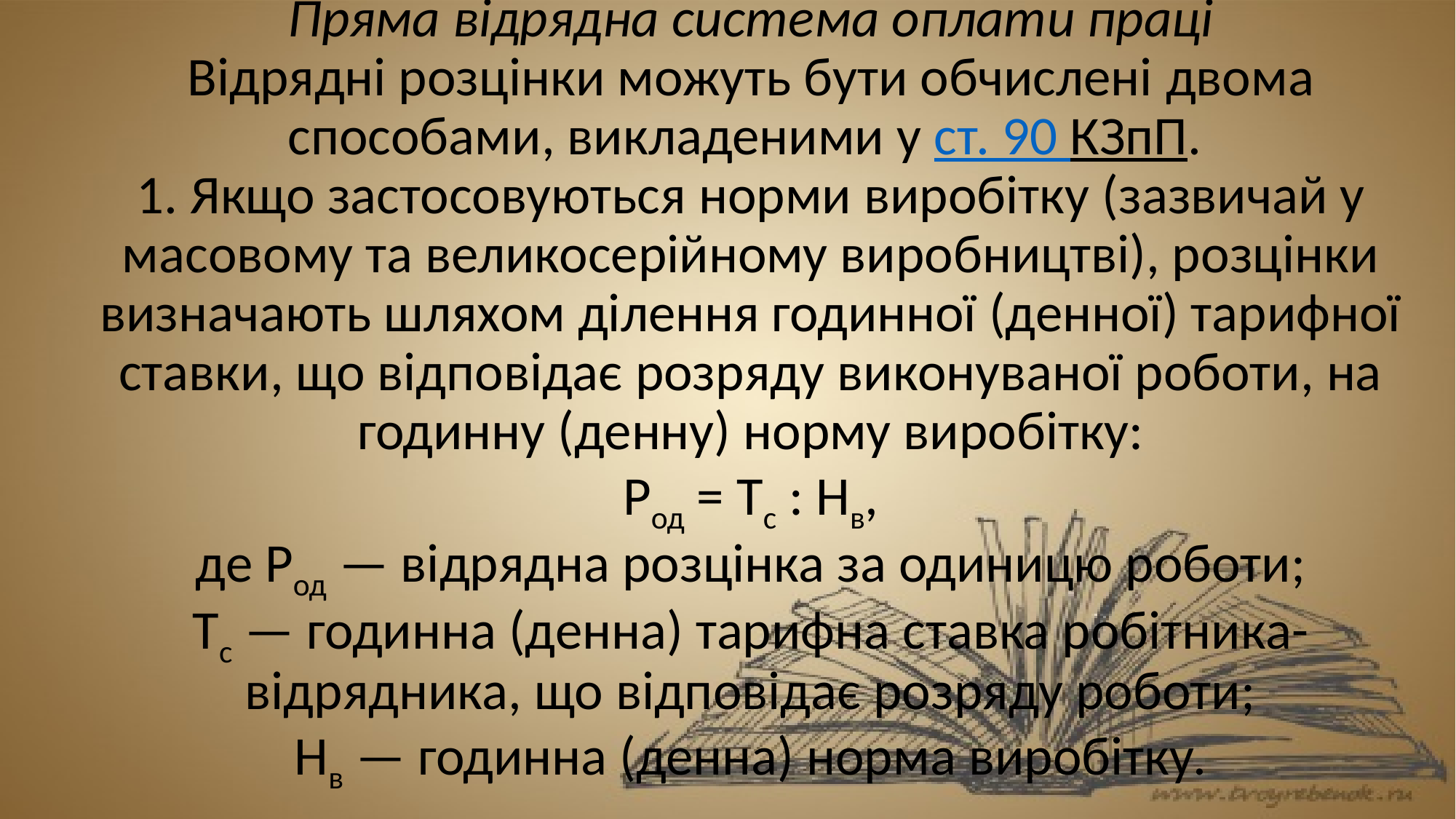

# Пряма відрядна система оплати праці Відрядні розцінки можуть бути обчислені двома способами, викладеними у ст. 90 КЗпП. 1. Якщо застосовуються норми виробітку (зазвичай у масовому та великосерійному виробництві), розцінки визначають шляхом ділення годинної (денної) тарифної ставки, що відповідає розряду виконуваної роботи, на годинну (денну) норму виробітку: Род = Тс : Нв, де Род — відрядна розцінка за одиницю роботи; Тс — годинна (денна) тарифна ставка робітника-відрядника, що відповідає розряду роботи; Нв — годинна (денна) норма виробітку.